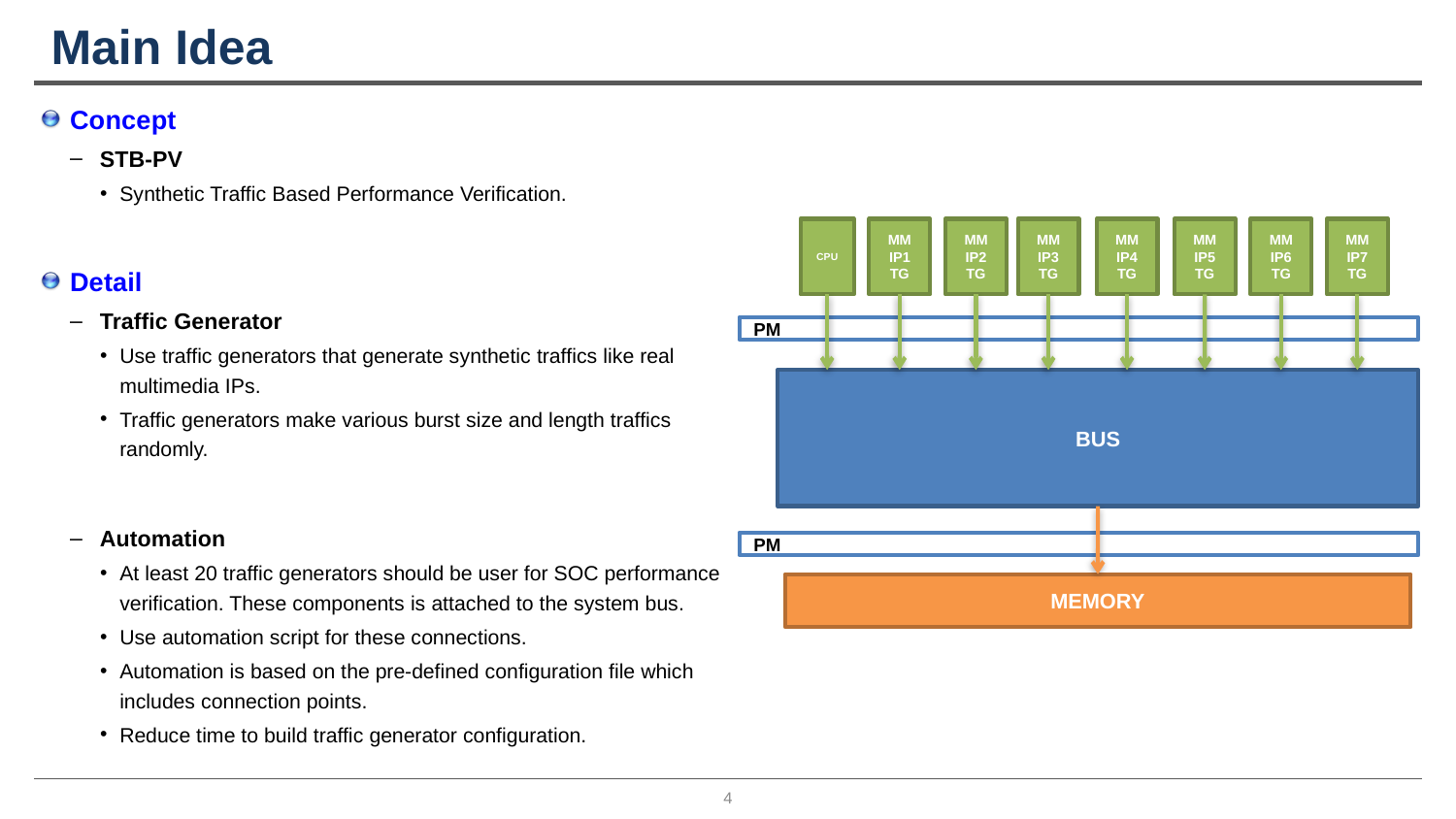

# Main Idea
Concept
STB-PV
Synthetic Traffic Based Performance Verification.

Detail
Traffic Generator
Use traffic generators that generate synthetic traffics like real multimedia IPs.
Traffic generators make various burst size and length traffics randomly.

Automation
At least 20 traffic generators should be user for SOC performance verification. These components is attached to the system bus.
Use automation script for these connections.
Automation is based on the pre-defined configuration file which includes connection points.
Reduce time to build traffic generator configuration.

CPU
MM
IP1
TG
MM
IP2
TG
MM
IP3
TG
MM
IP4
TG
MM
IP5
TG
MM
IP6
TG
MM
IP7
TG
PM
BUS
PM
MEMORY
4